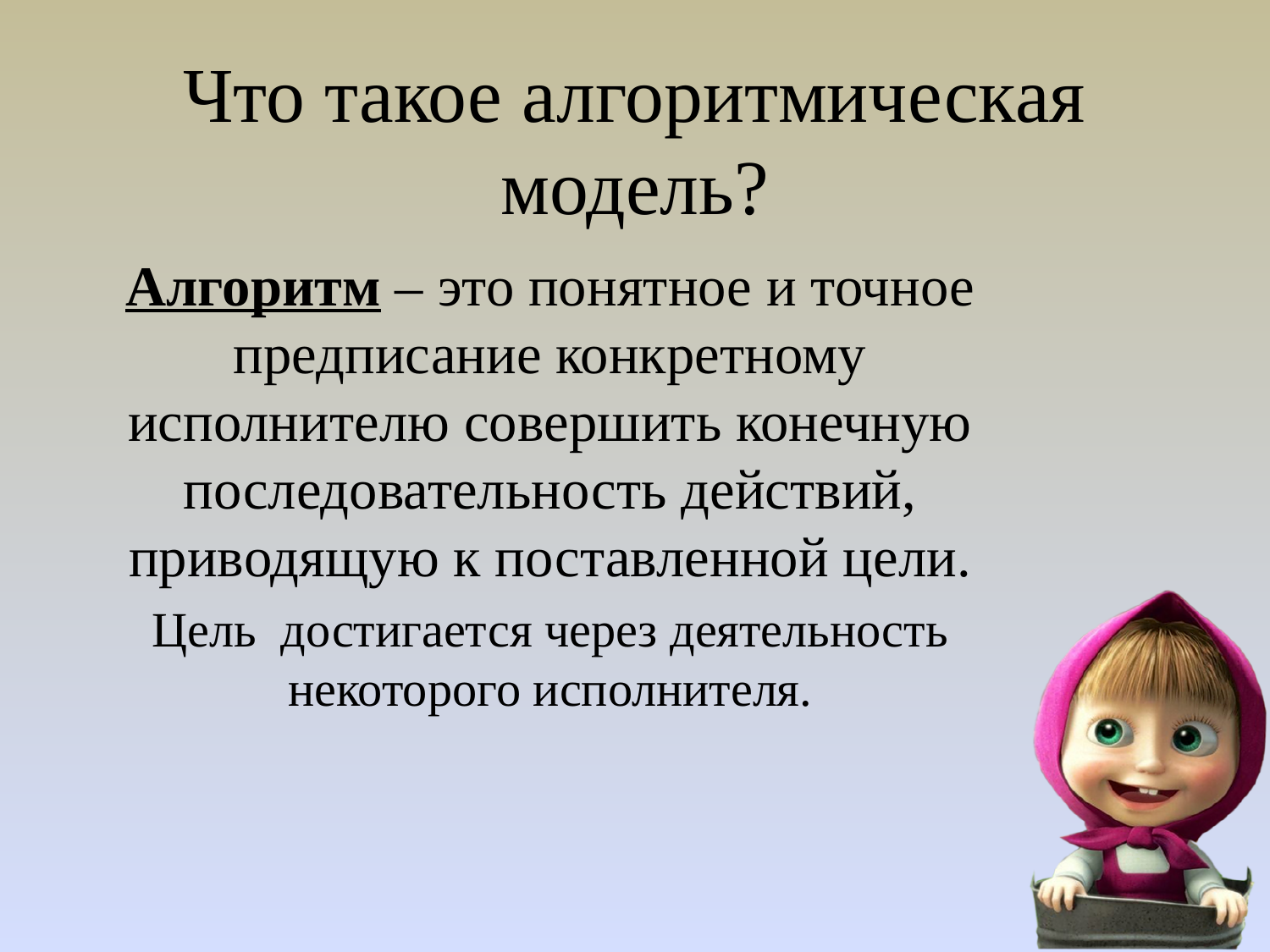

Что такое алгоритмическая модель?
Алгоритм – это понятное и точное предписание конкретному исполнителю совершить конечную последовательность действий, приводящую к поставленной цели.
Цель  достигается через деятельность некоторого исполнителя.